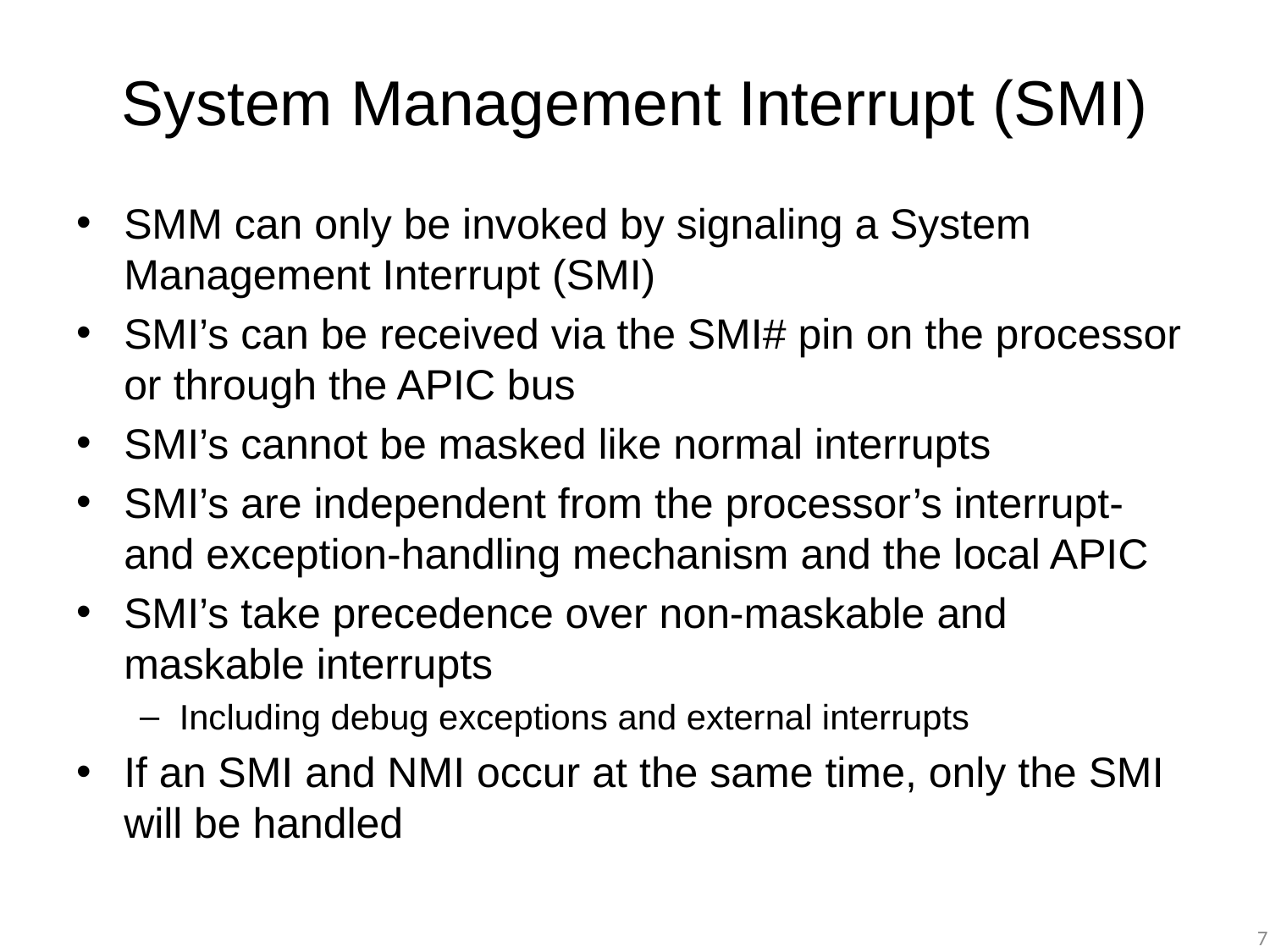

# System Management Interrupt (SMI)
SMM can only be invoked by signaling a System Management Interrupt (SMI)
SMI’s can be received via the SMI# pin on the processor or through the APIC bus
SMI’s cannot be masked like normal interrupts
SMI’s are independent from the processor’s interrupt- and exception-handling mechanism and the local APIC
SMI’s take precedence over non-maskable and maskable interrupts
Including debug exceptions and external interrupts
If an SMI and NMI occur at the same time, only the SMI will be handled
7